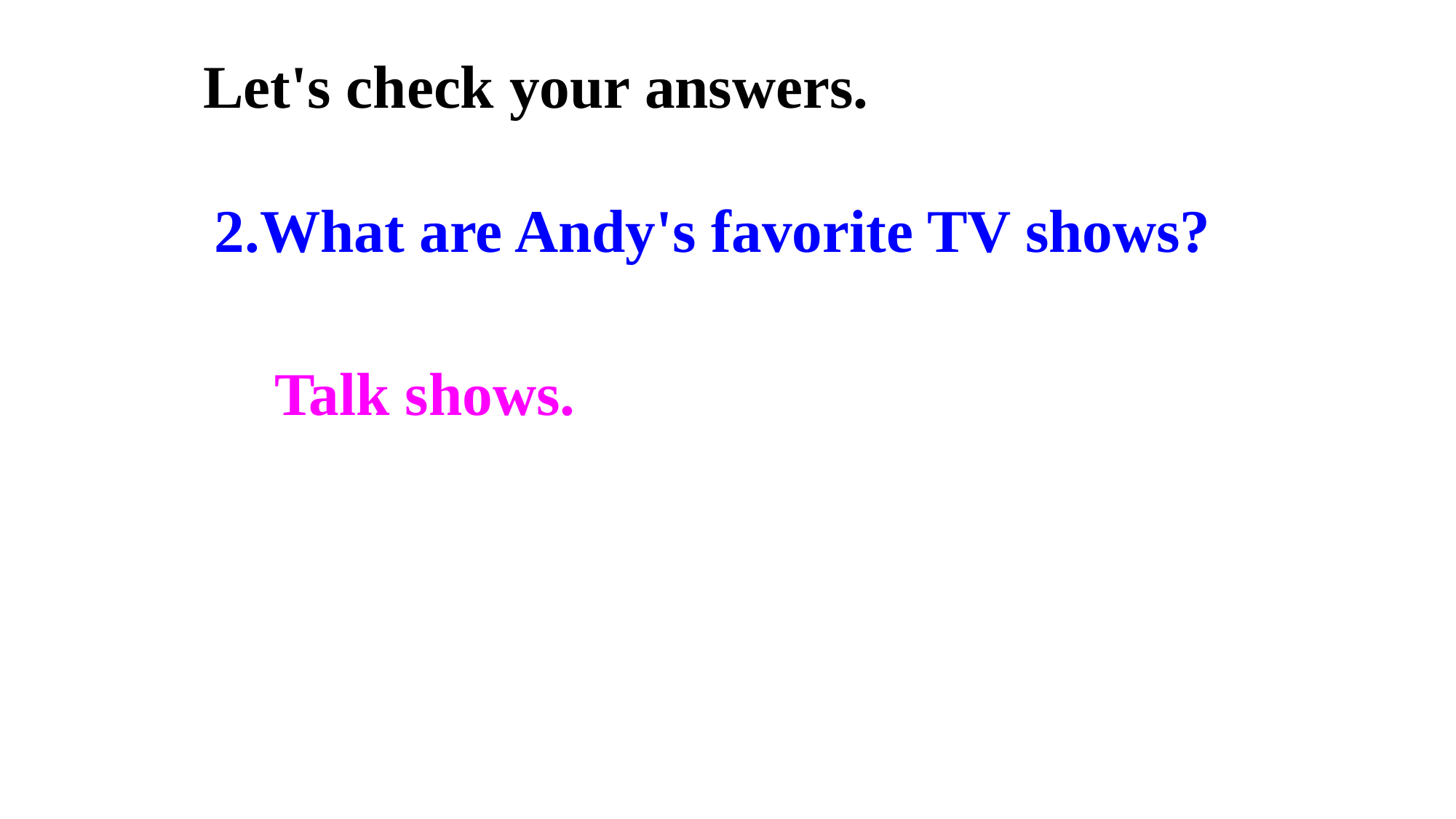

Let's check your answers.
2.What are Andy's favorite TV shows?
Talk shows.